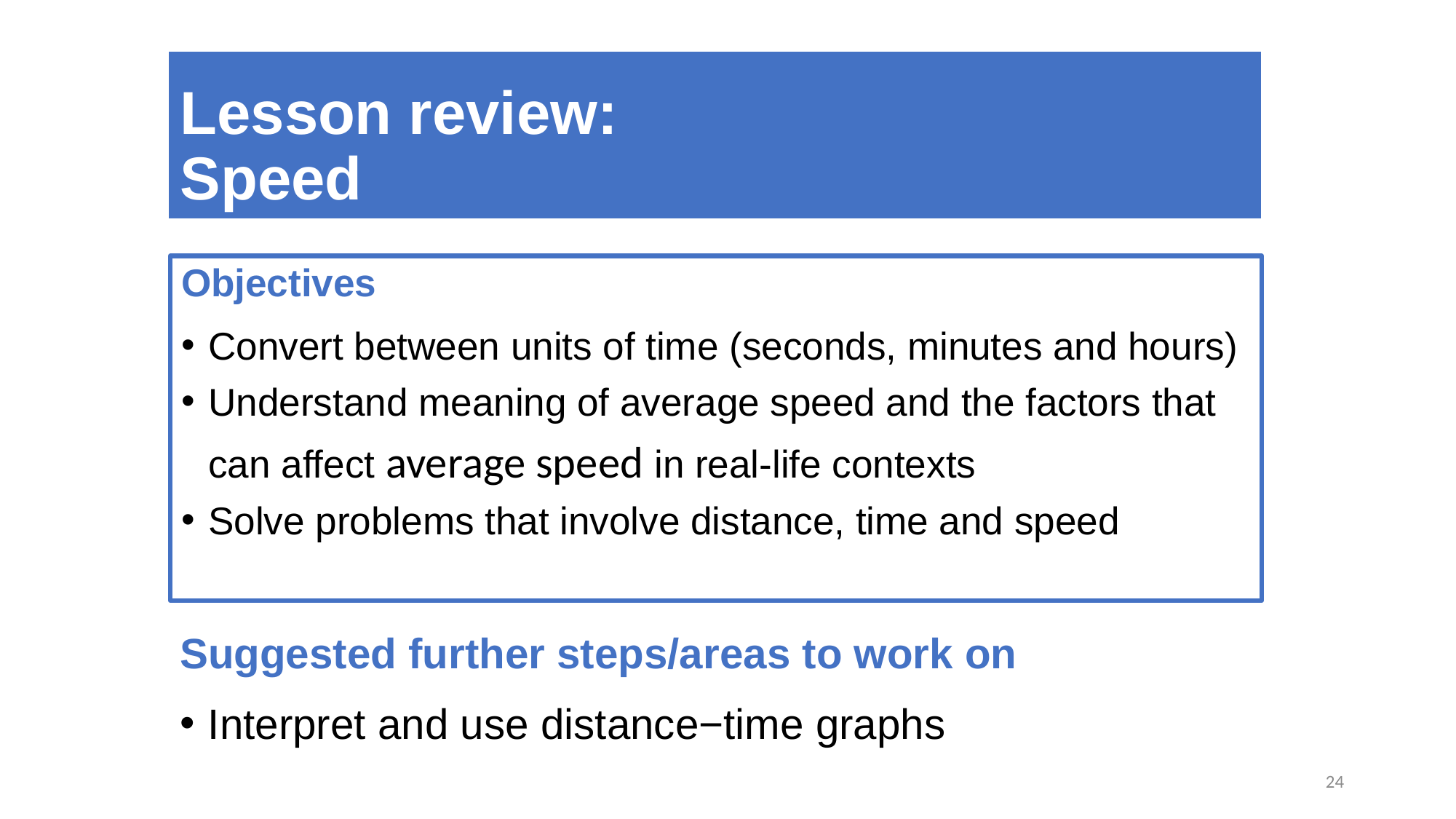

# Lesson review: Speed
Objectives
Convert between units of time (seconds, minutes and hours)
Understand meaning of average speed and the factors that can affect average speed in real-life contexts
Solve problems that involve distance, time and speed

Suggested further steps/areas to work on
Interpret and use distance−time graphs
24